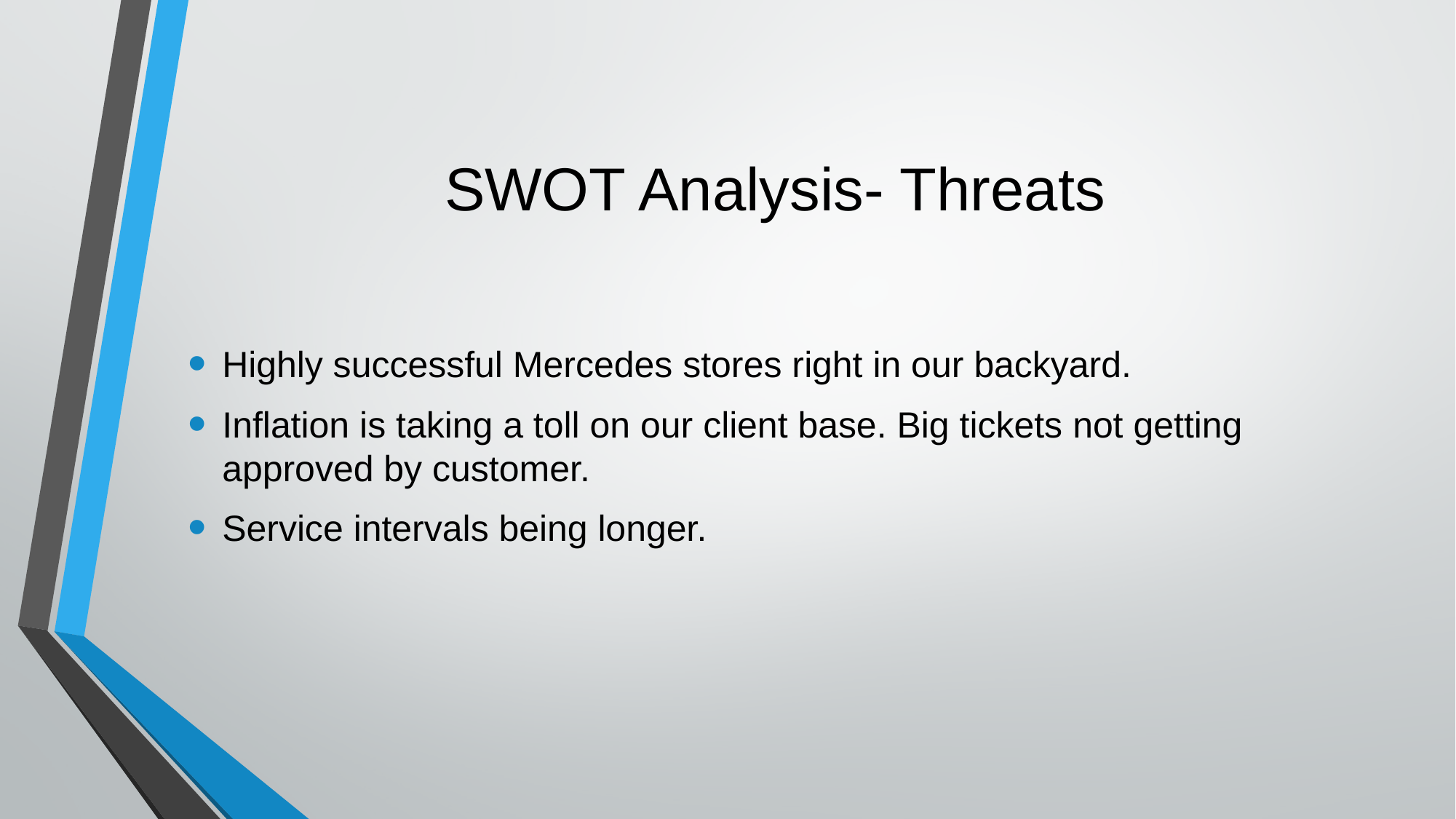

# SWOT Analysis- Threats
Highly successful Mercedes stores right in our backyard.
Inflation is taking a toll on our client base. Big tickets not getting approved by customer.
Service intervals being longer.